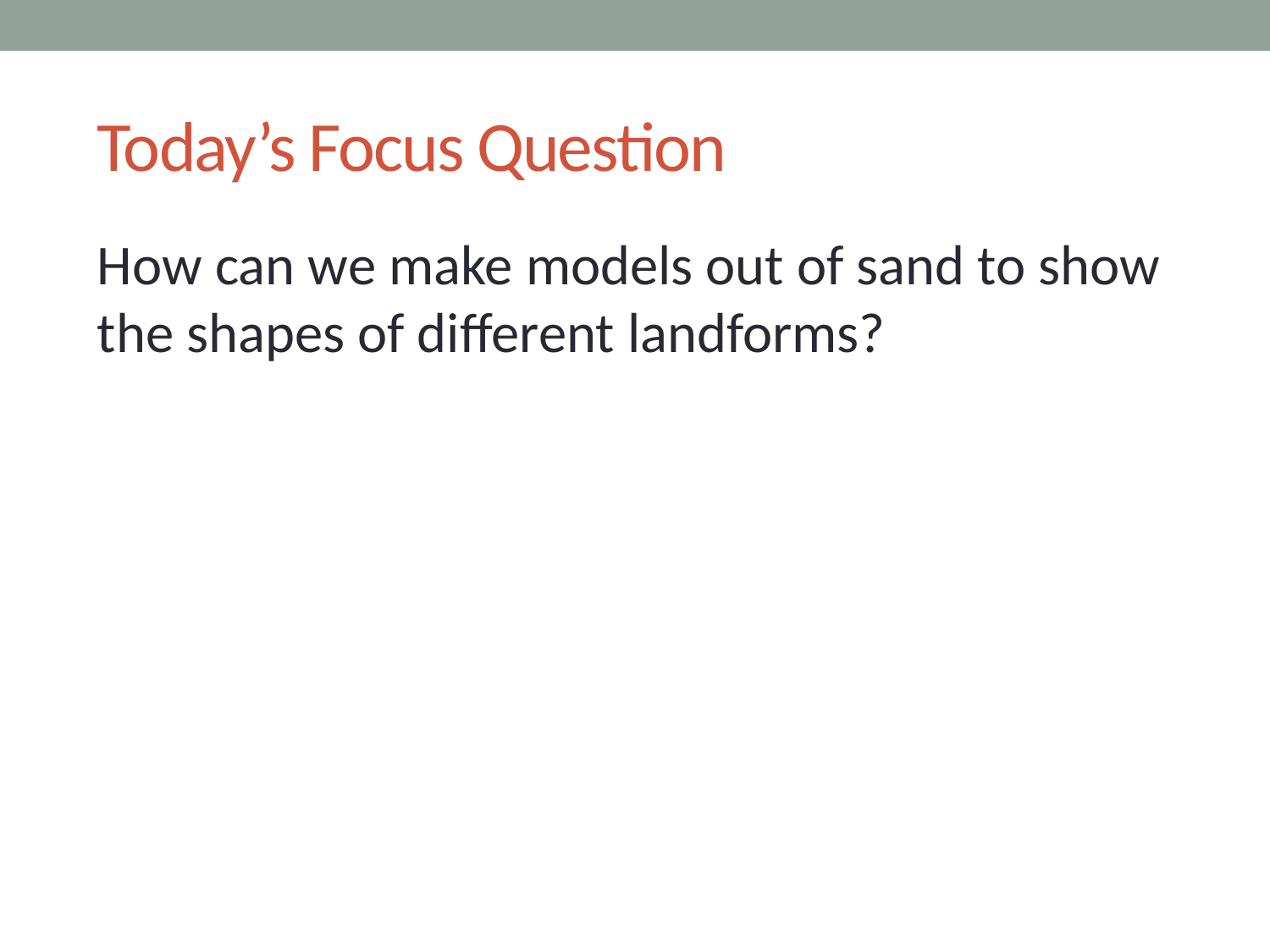

# Today’s Focus Question
How can we make models out of sand to show the shapes of different landforms?